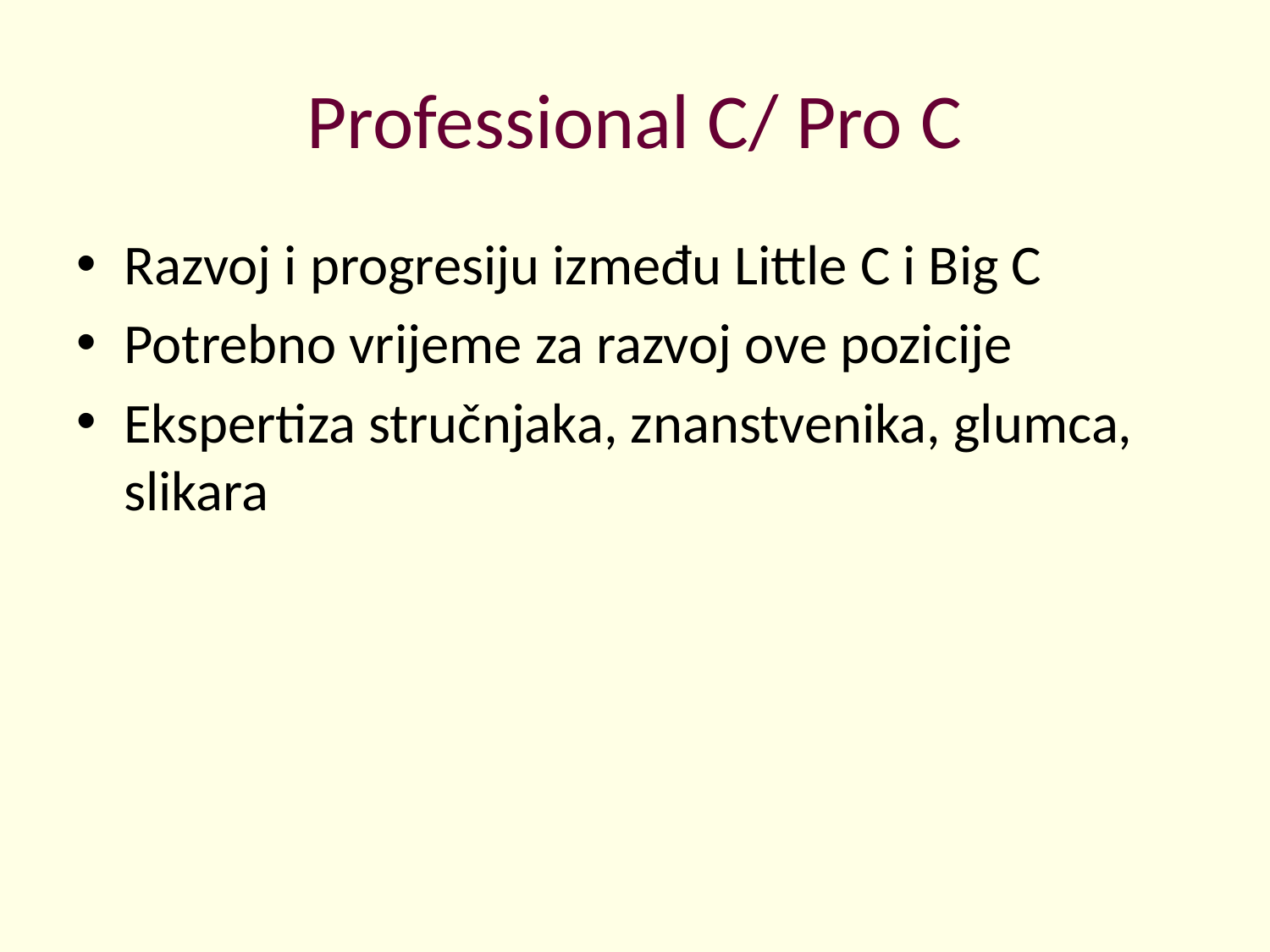

# Professional C/ Pro C
Razvoj i progresiju između Little C i Big C
Potrebno vrijeme za razvoj ove pozicije
Ekspertiza stručnjaka, znanstvenika, glumca, slikara